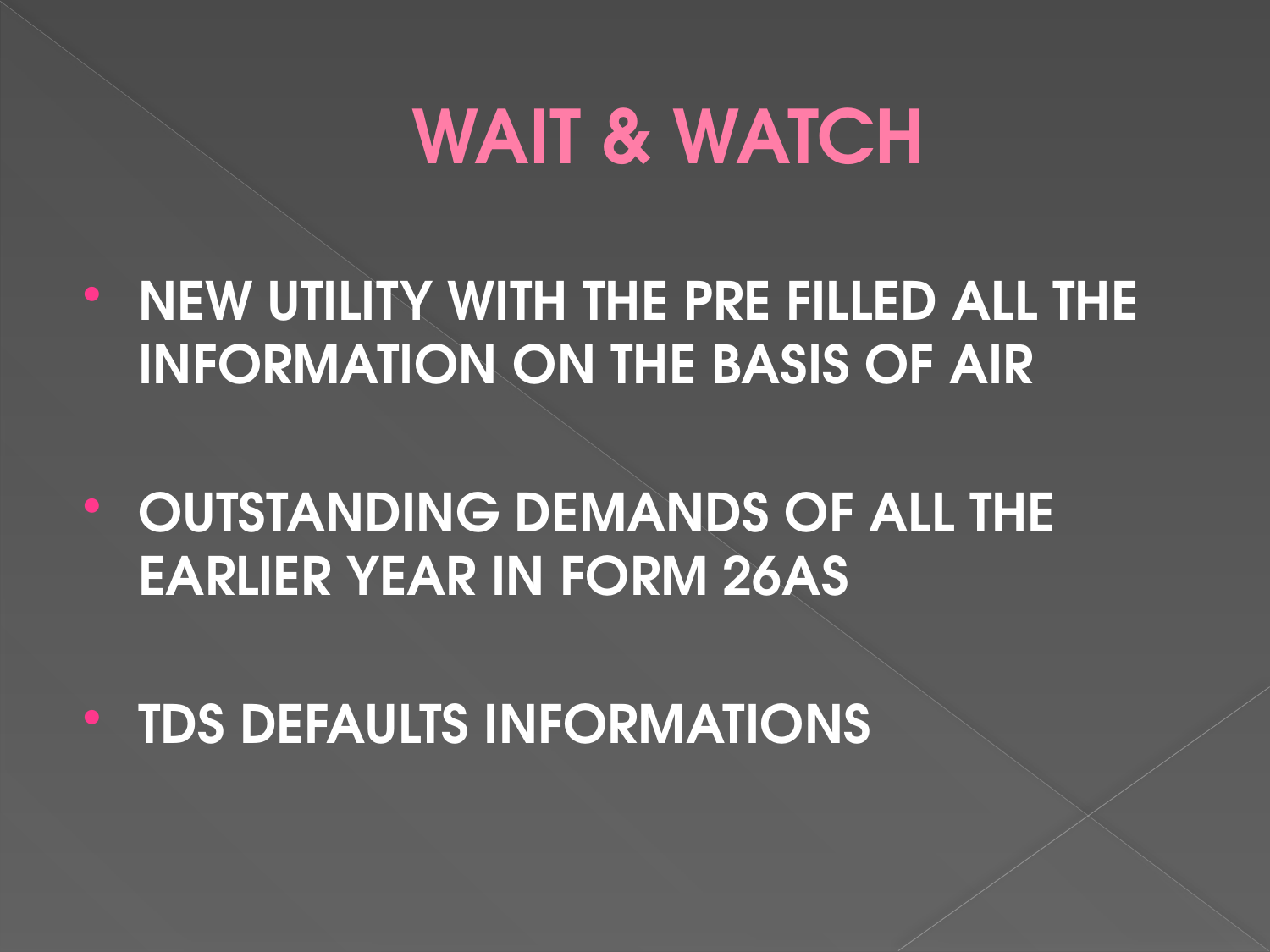

# WAIT & WATCH
NEW UTILITY WITH THE PRE FILLED ALL THE INFORMATION ON THE BASIS OF AIR

OUTSTANDING DEMANDS OF ALL THE EARLIER YEAR IN FORM 26AS

TDS DEFAULTS INFORMATIONS